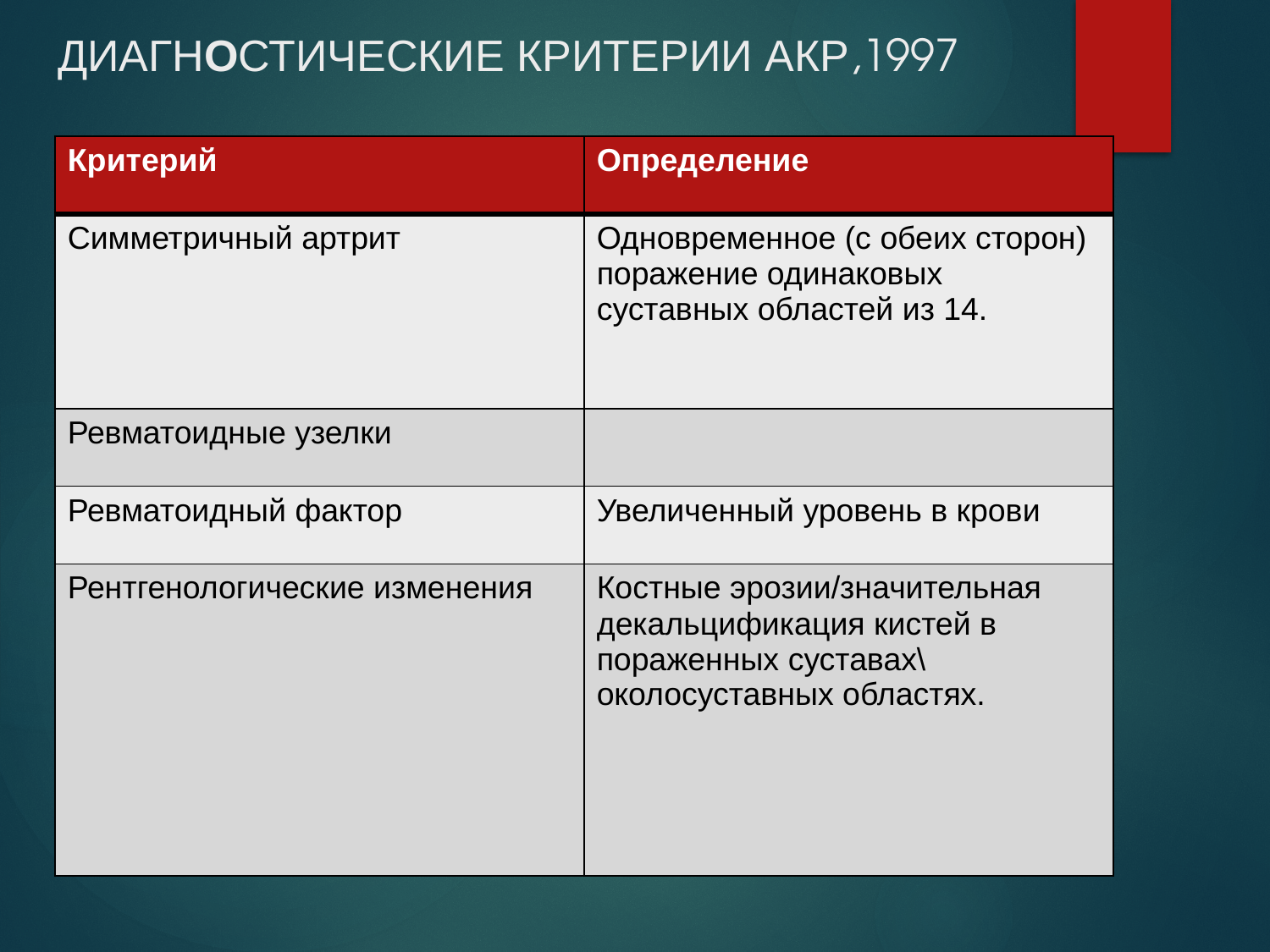

# ДИАГНОСТИЧЕСКИЕ КРИТЕРИИ АКР,1997
| Критерий | Определение |
| --- | --- |
| Симметричный артрит | Одновременное (с обеих сторон) поражение одинаковых суставных областей из 14. |
| Ревматоидные узелки |  |
| Ревматоидный фактор | Увеличенный уровень в крови |
| Рентгенологические изменения | Костные эрозии/значительная декальцификация кистей в пораженных суставах\околосуставных областях. |